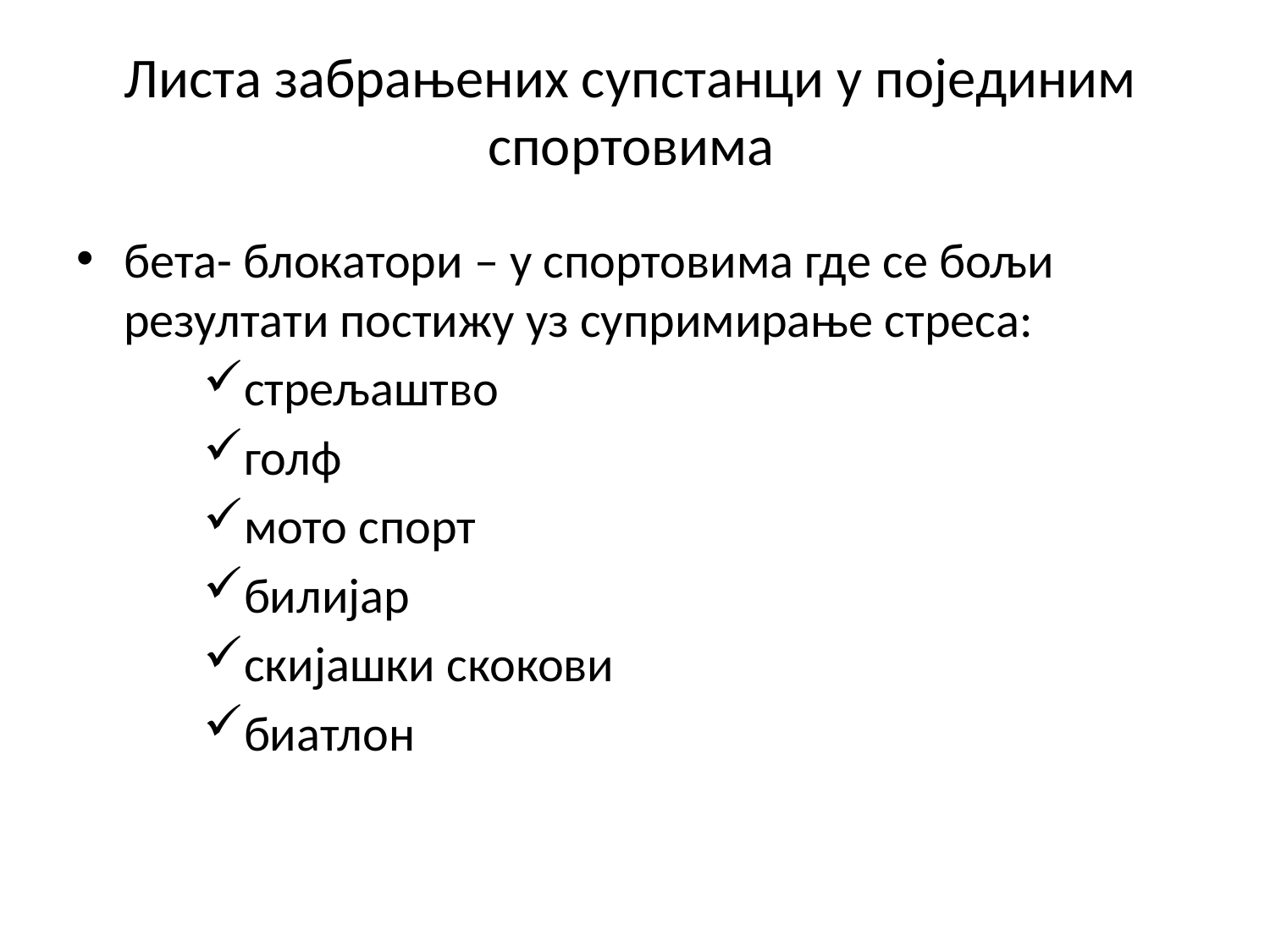

# Листа забрањених супстанци у појединим спортовима
бета- блокатори – у спортовима где се бољи резултати постижу уз супримирање стреса:
стрељаштво
голф
мото спорт
билијар
скијашки скокови
биатлон